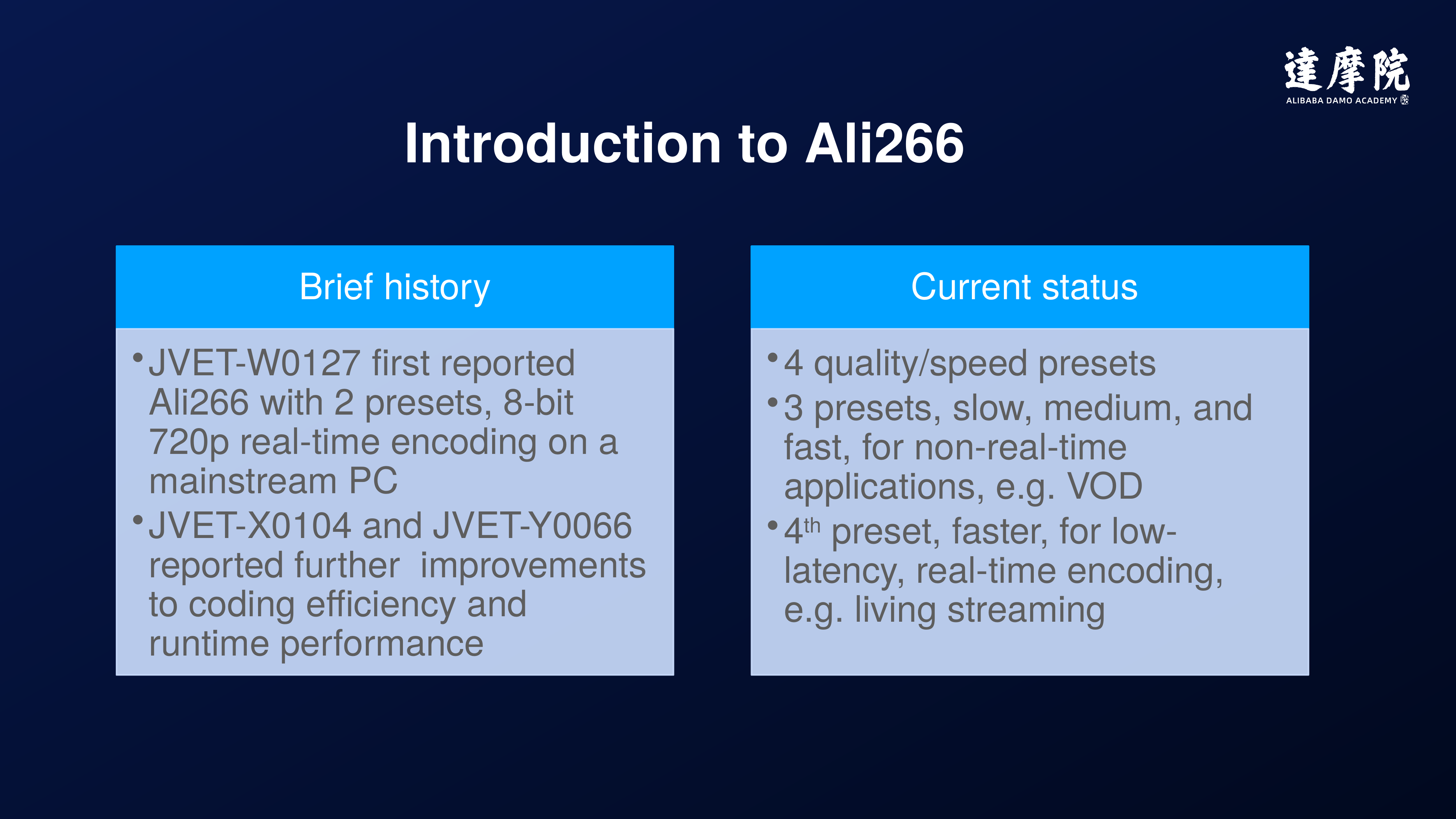

Introduction to Ali266
Brief history
JVET-W0127 first reported Ali266 with 2 presets, 8-bit 720p real-time encoding on a mainstream PC
JVET-X0104 and JVET-Y0066 reported further  improvements to coding efficiency and runtime performance
Current status
4 quality/speed presets
3 presets, slow, medium, and fast, for non-real-time applications, e.g. VOD
4th preset, faster, for low-latency, real-time encoding, e.g. living streaming